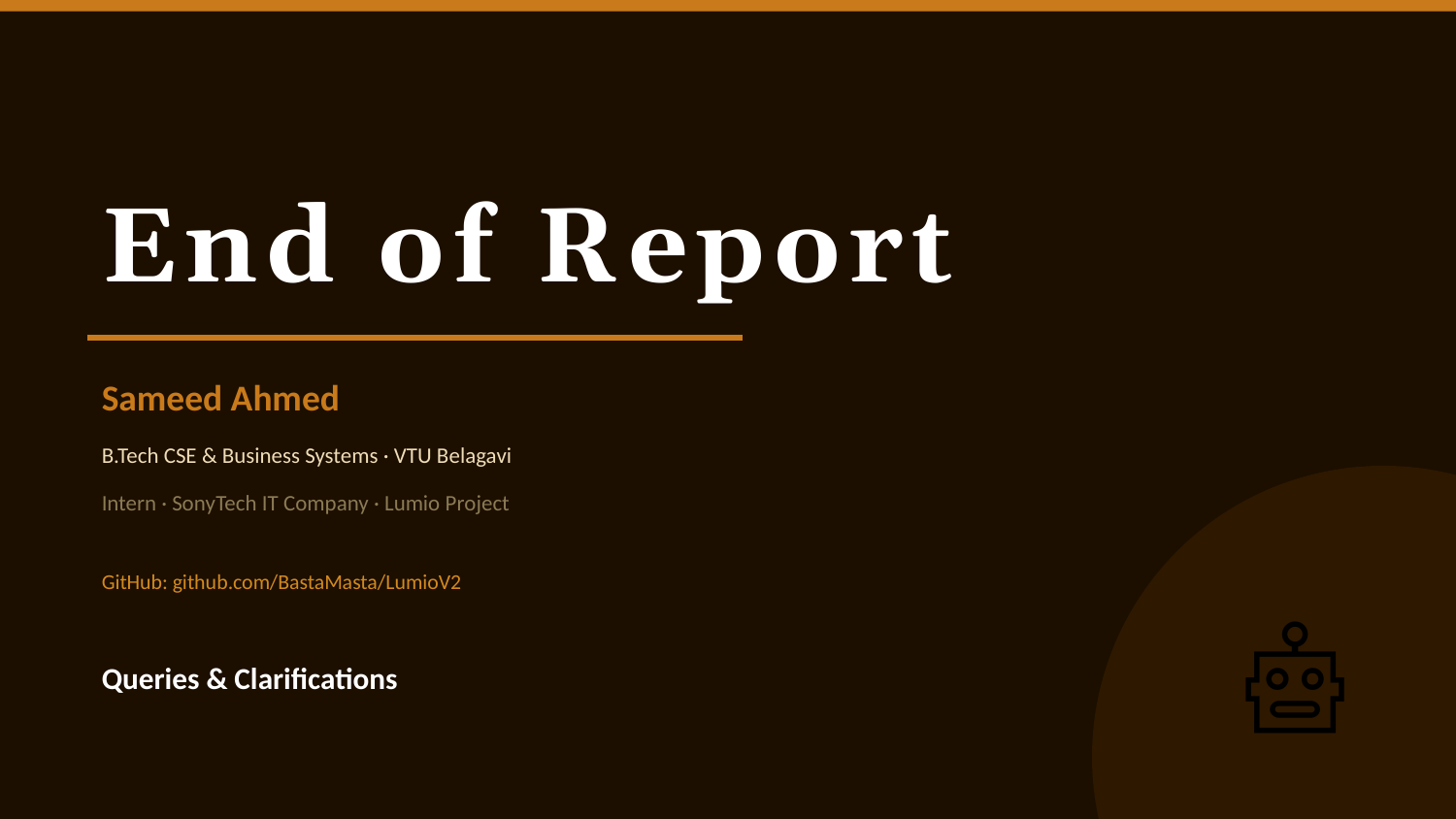

End of Report

Sameed Ahmed
B.Tech CSE & Business Systems · VTU Belagavi

Intern · SonyTech IT Company · Lumio Project
🤖
GitHub: github.com/BastaMasta/LumioV2
Queries & Clarifications